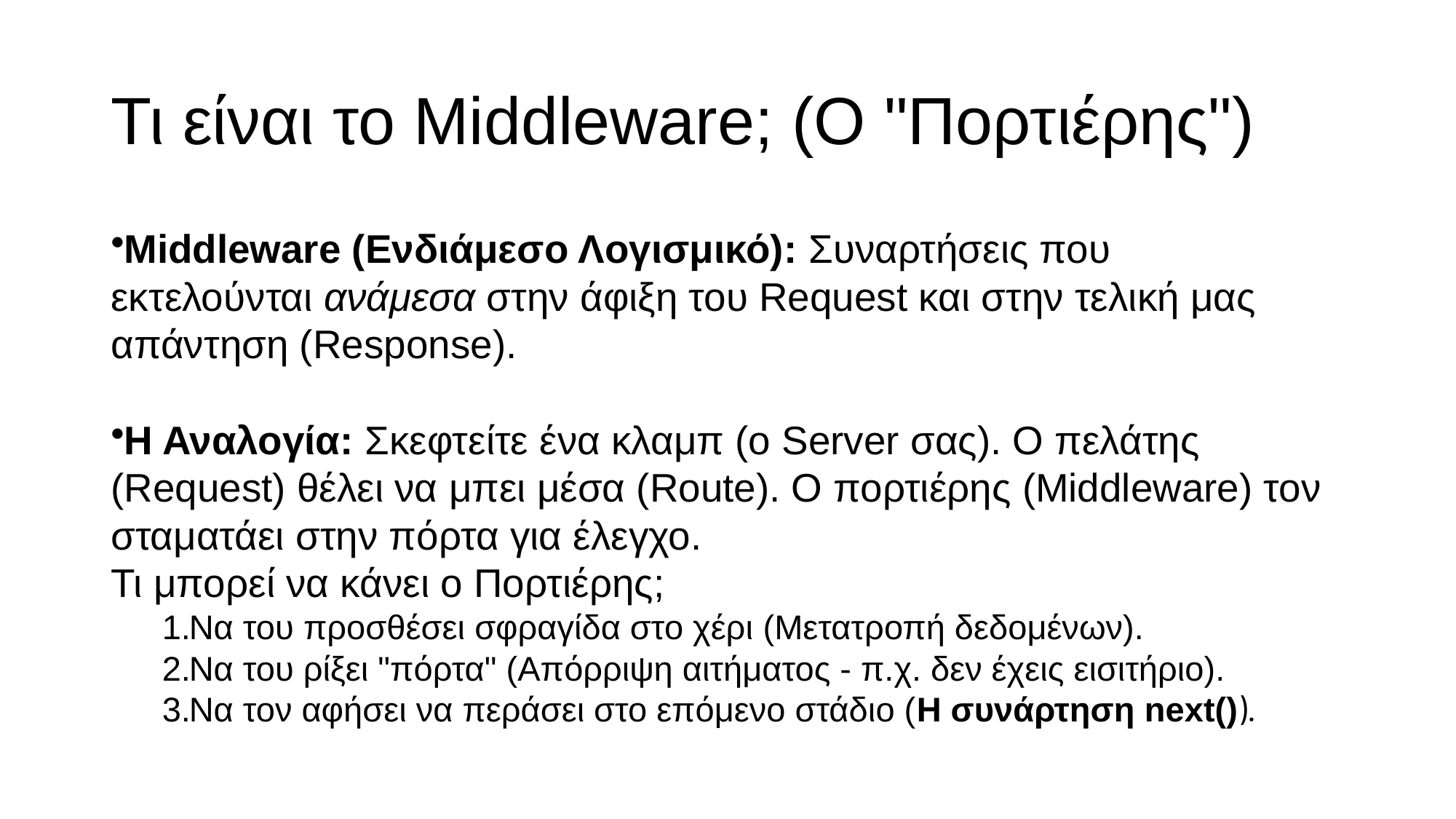

# Τι είναι το Middleware; (Ο "Πορτιέρης")
Middleware (Ενδιάμεσο Λογισμικό): Συναρτήσεις που εκτελούνται ανάμεσα στην άφιξη του Request και στην τελική μας απάντηση (Response).

Η Αναλογία: Σκεφτείτε ένα κλαμπ (ο Server σας). Ο πελάτης (Request) θέλει να μπει μέσα (Route). Ο πορτιέρης (Middleware) τον σταματάει στην πόρτα για έλεγχο.
Τι μπορεί να κάνει ο Πορτιέρης;
Να του προσθέσει σφραγίδα στο χέρι (Μετατροπή δεδομένων).
Να του ρίξει "πόρτα" (Απόρριψη αιτήματος - π.χ. δεν έχεις εισιτήριο).
Να τον αφήσει να περάσει στο επόμενο στάδιο (Η συνάρτηση next()).